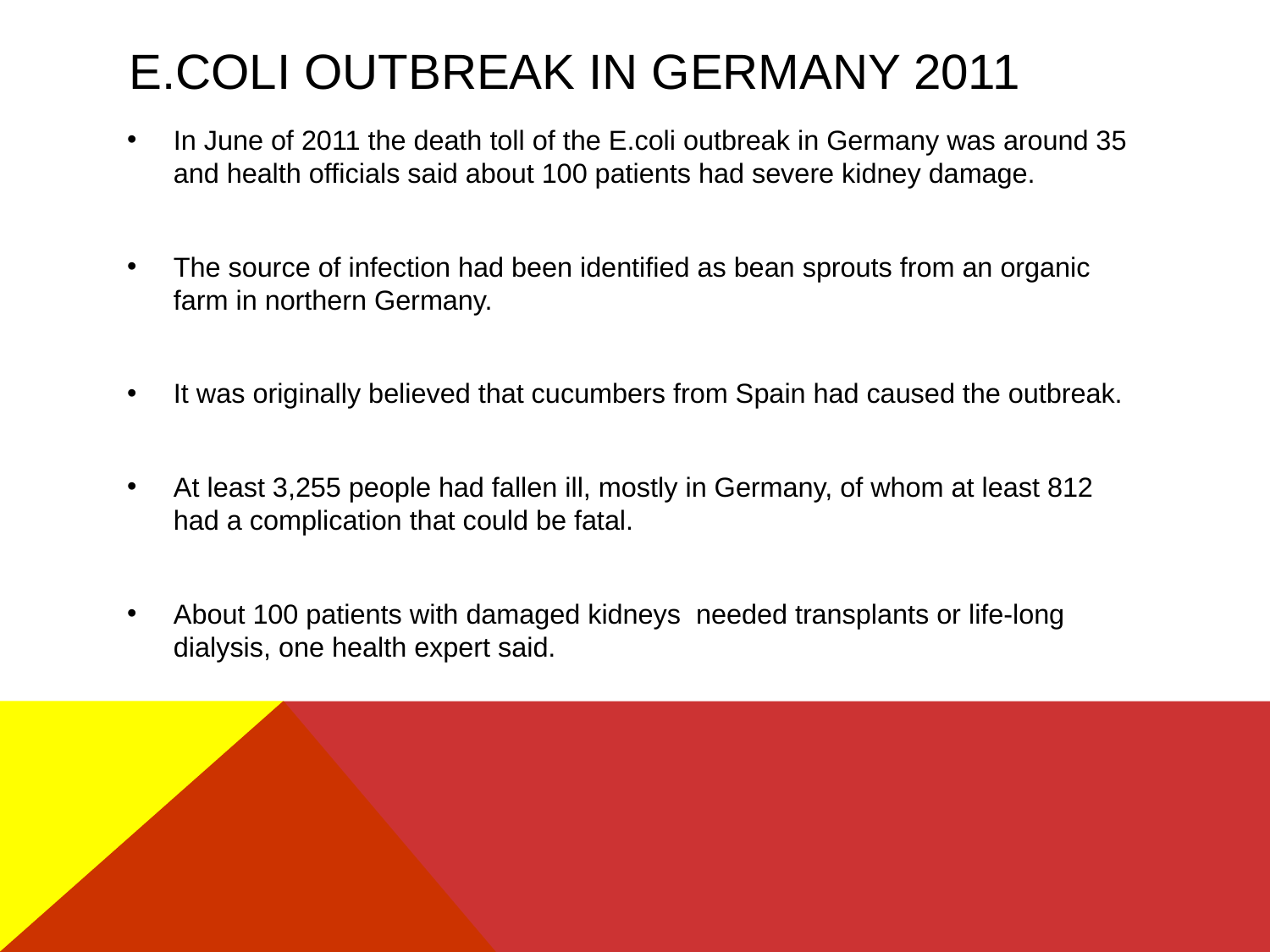

# E.Coli Outbreak in Germany 2011
In June of 2011 the death toll of the E.coli outbreak in Germany was around 35 and health officials said about 100 patients had severe kidney damage.

The source of infection had been identified as bean sprouts from an organic farm in northern Germany.

It was originally believed that cucumbers from Spain had caused the outbreak.

At least 3,255 people had fallen ill, mostly in Germany, of whom at least 812 had a complication that could be fatal.

About 100 patients with damaged kidneys  needed transplants or life-long dialysis, one health expert said.